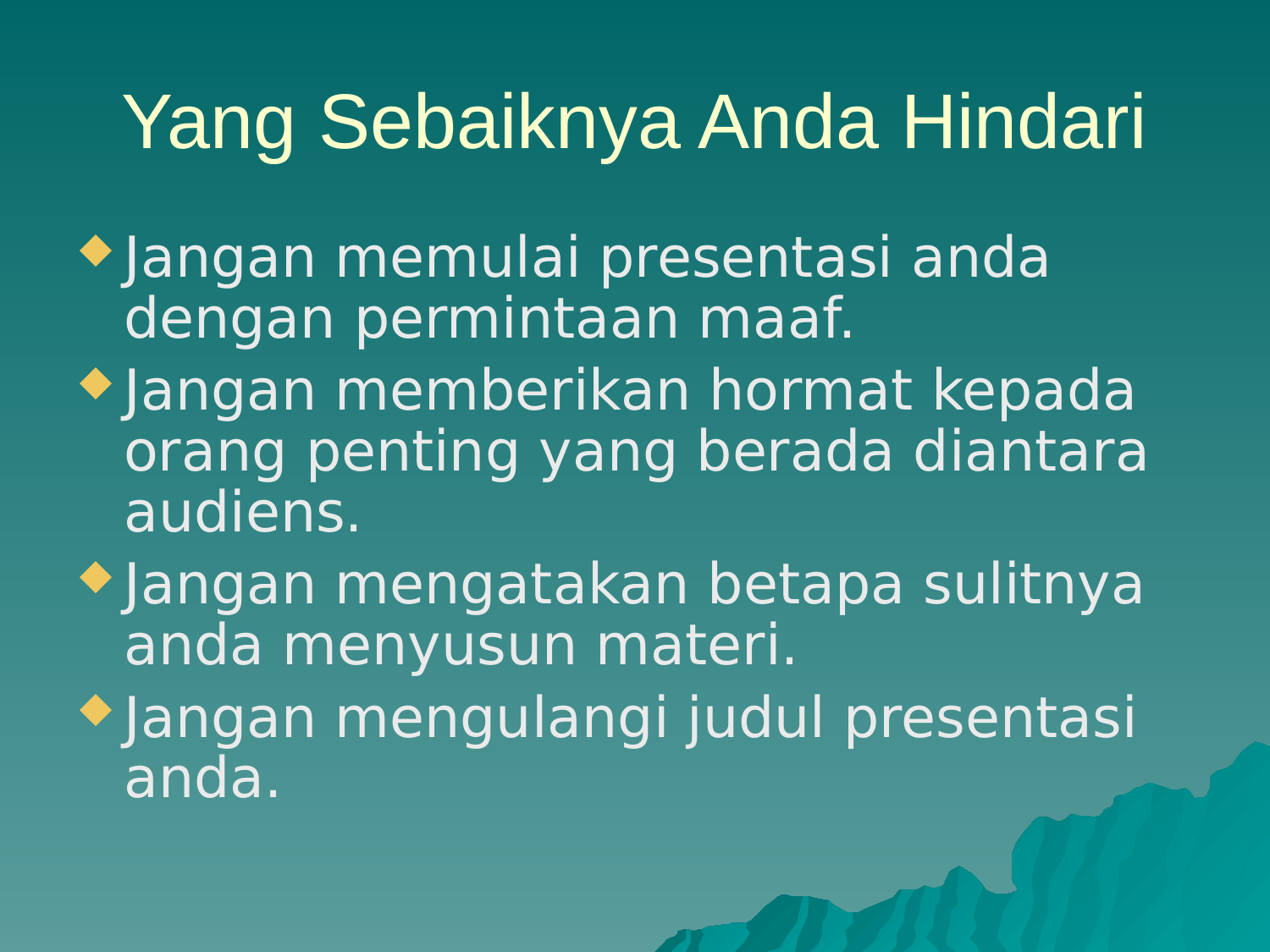

# Yang Sebaiknya Anda Hindari
Jangan memulai presentasi anda dengan permintaan maaf.
Jangan memberikan hormat kepada orang penting yang berada diantara audiens.
Jangan mengatakan betapa sulitnya anda menyusun materi.
Jangan mengulangi judul presentasi anda.